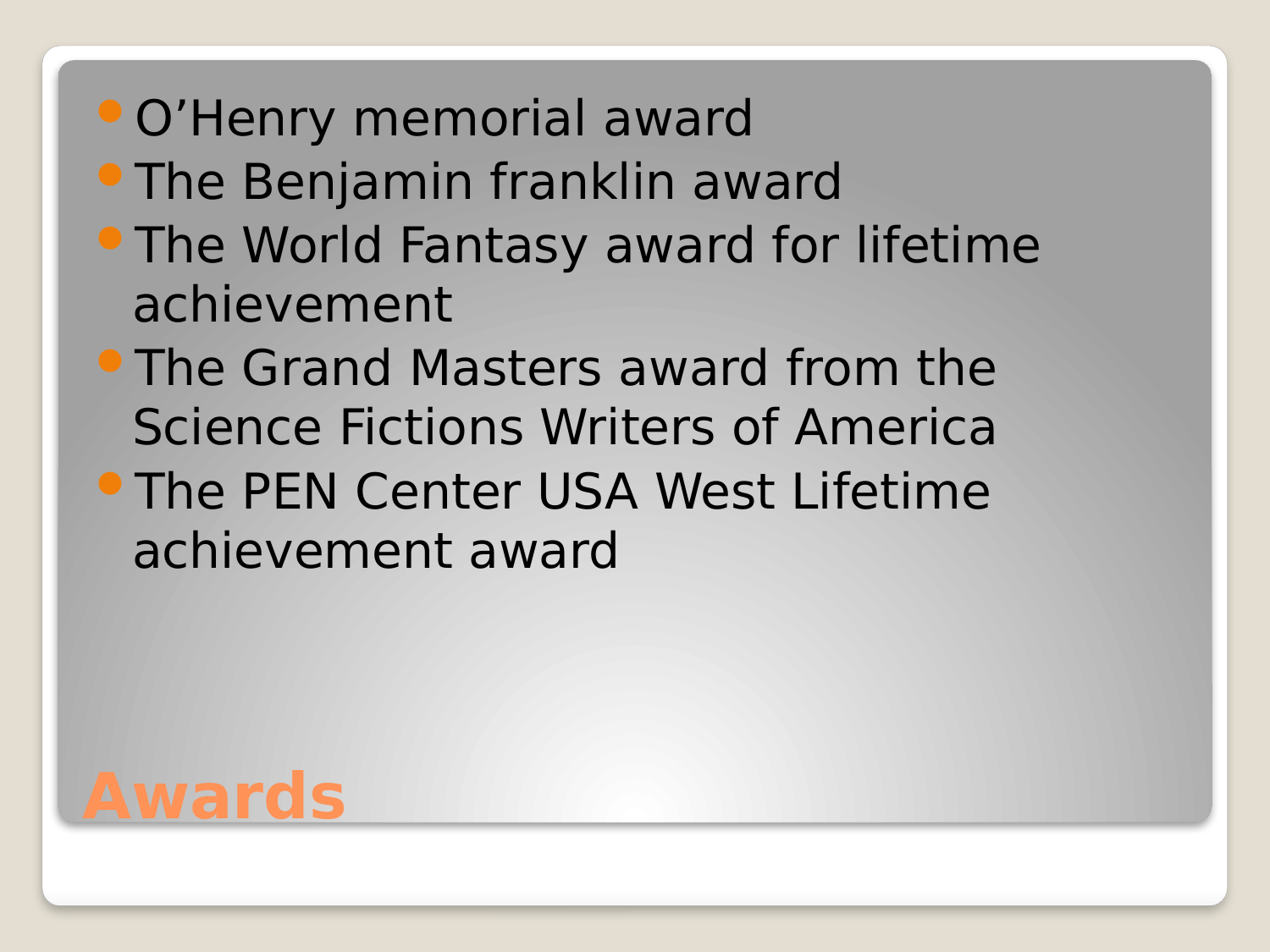

O’Henry memorial award
The Benjamin franklin award
The World Fantasy award for lifetime achievement
The Grand Masters award from the Science Fictions Writers of America
The PEN Center USA West Lifetime achievement award
# Awards